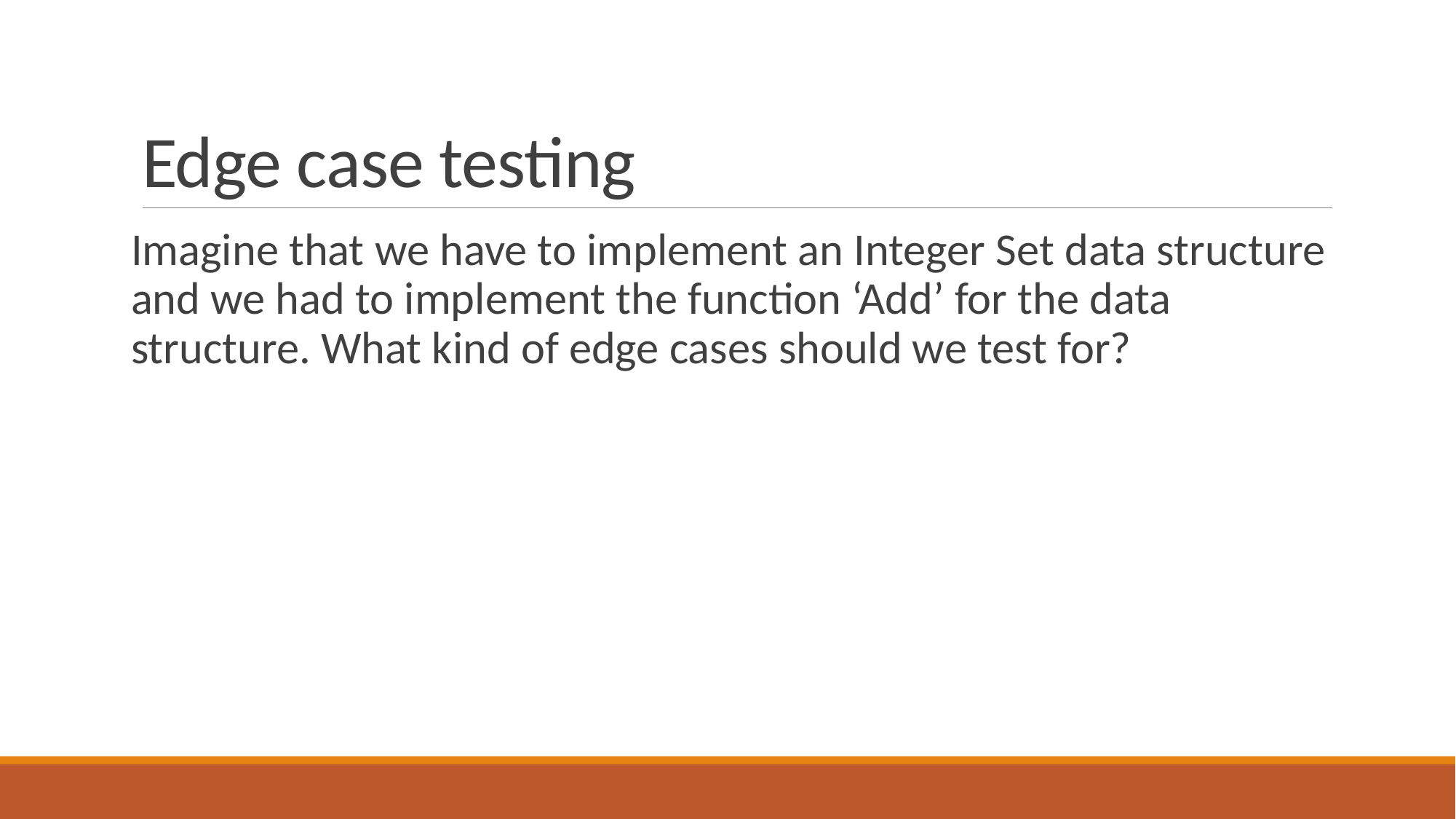

# Edge case testing
Imagine that we have to implement an Integer Set data structure and we had to implement the function ‘Add’ for the data structure. What kind of edge cases should we test for?